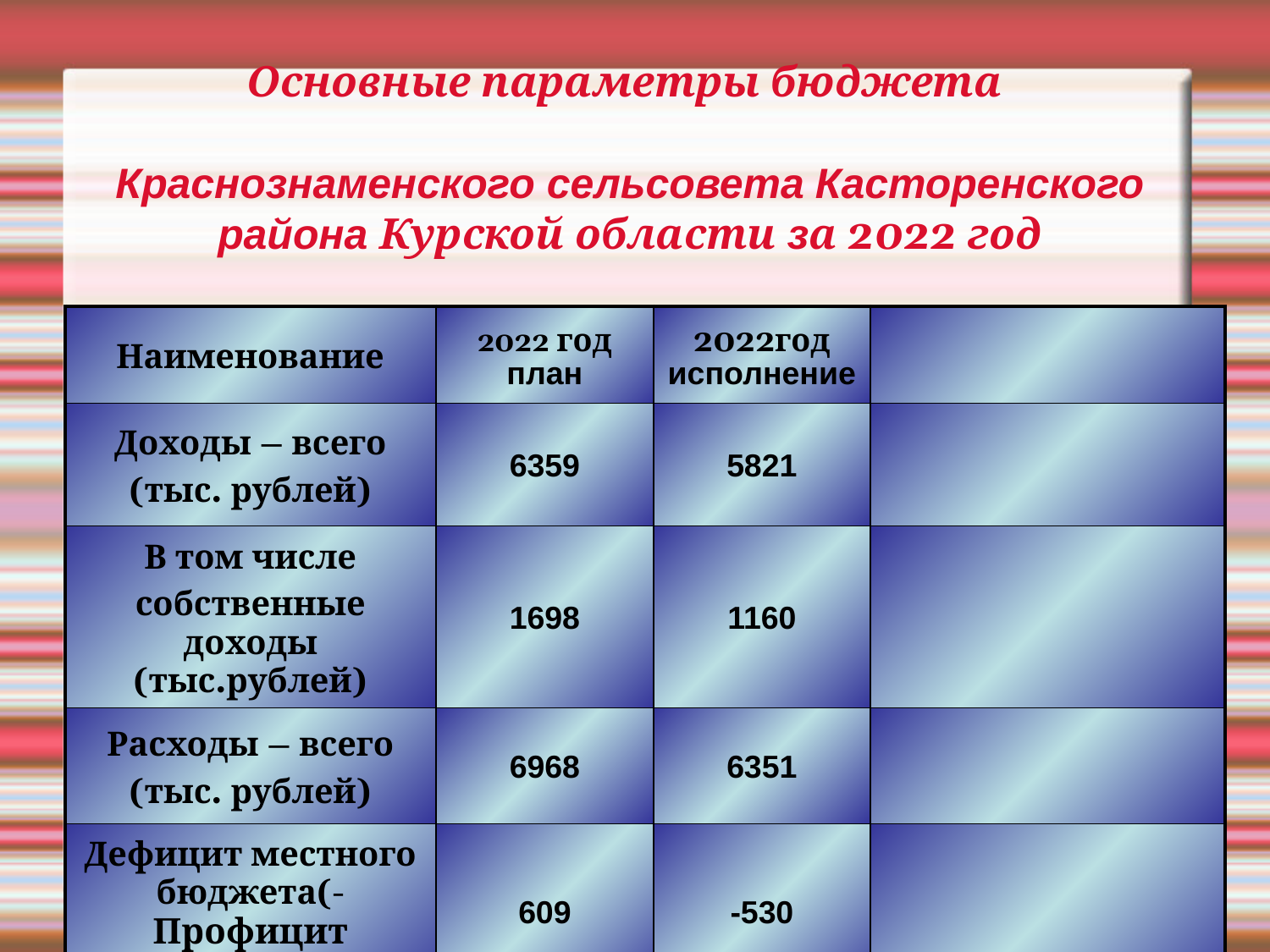

# Основные параметры бюджета Краснознаменского сельсовета Касторенского района Курской области за 2022 год
| Наименование | 2022 год план | 2022год исполнение |  |
| --- | --- | --- | --- |
| Доходы – всего (тыс. рублей) | 6359 | 5821 |  |
| В том числе собственные доходы (тыс.рублей) | 1698 | 1160 |  |
| Расходы – всего (тыс. рублей) | 6968 | 6351 |  |
| Дефицит местного бюджета(-Профицит бюджета ) | 609 | -530 |  |